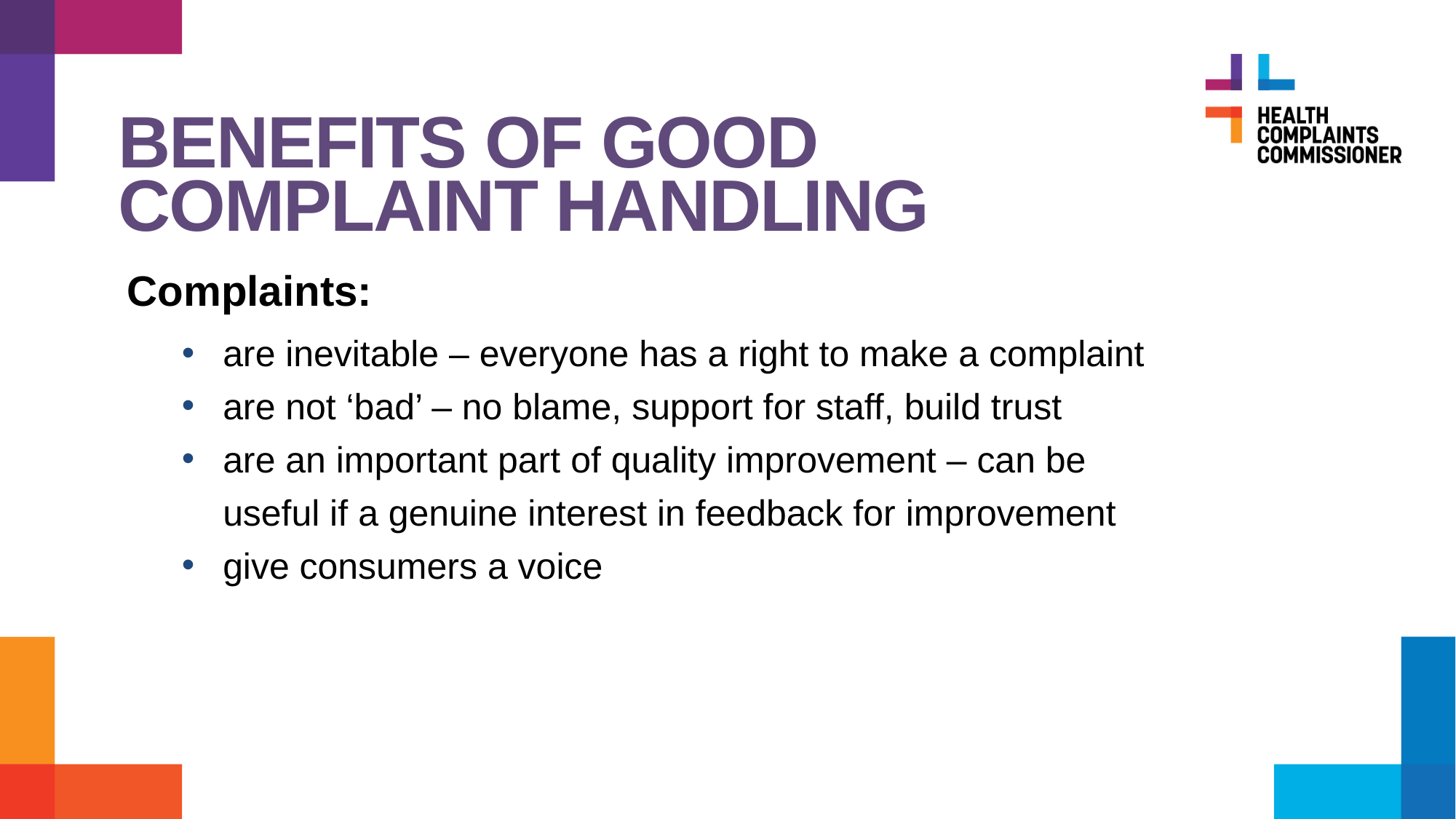

# Benefits of good complaint handling
Complaints:
are inevitable – everyone has a right to make a complaint
are not ‘bad’ – no blame, support for staff, build trust
are an important part of quality improvement – can be useful if a genuine interest in feedback for improvement
give consumers a voice